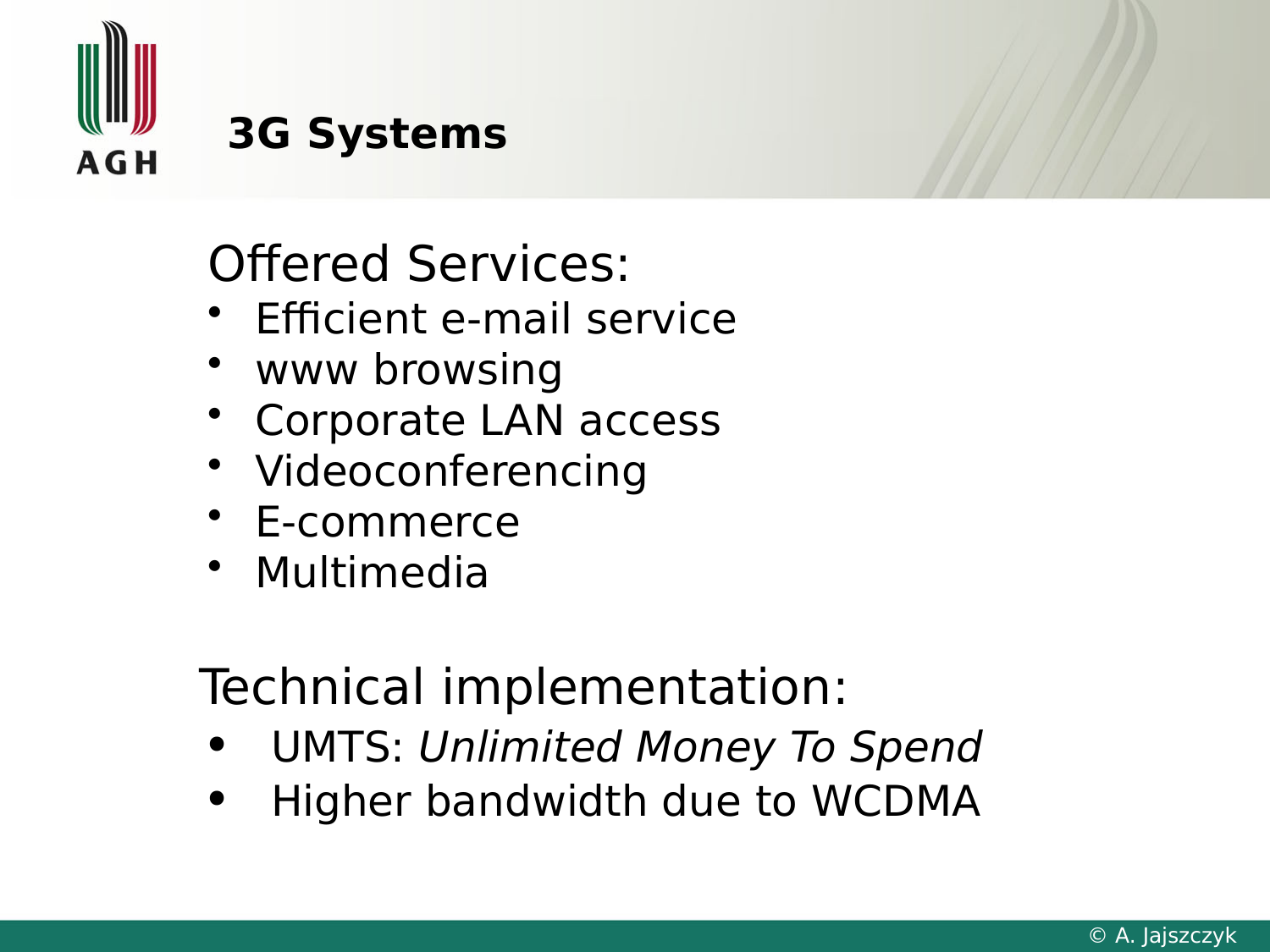

# 3G Systems
Offered Services:
Efficient e-mail service
www browsing
Corporate LAN access
Videoconferencing
E-commerce
Multimedia
Technical implementation:
UMTS: Unlimited Money To Spend
Higher bandwidth due to WCDMA